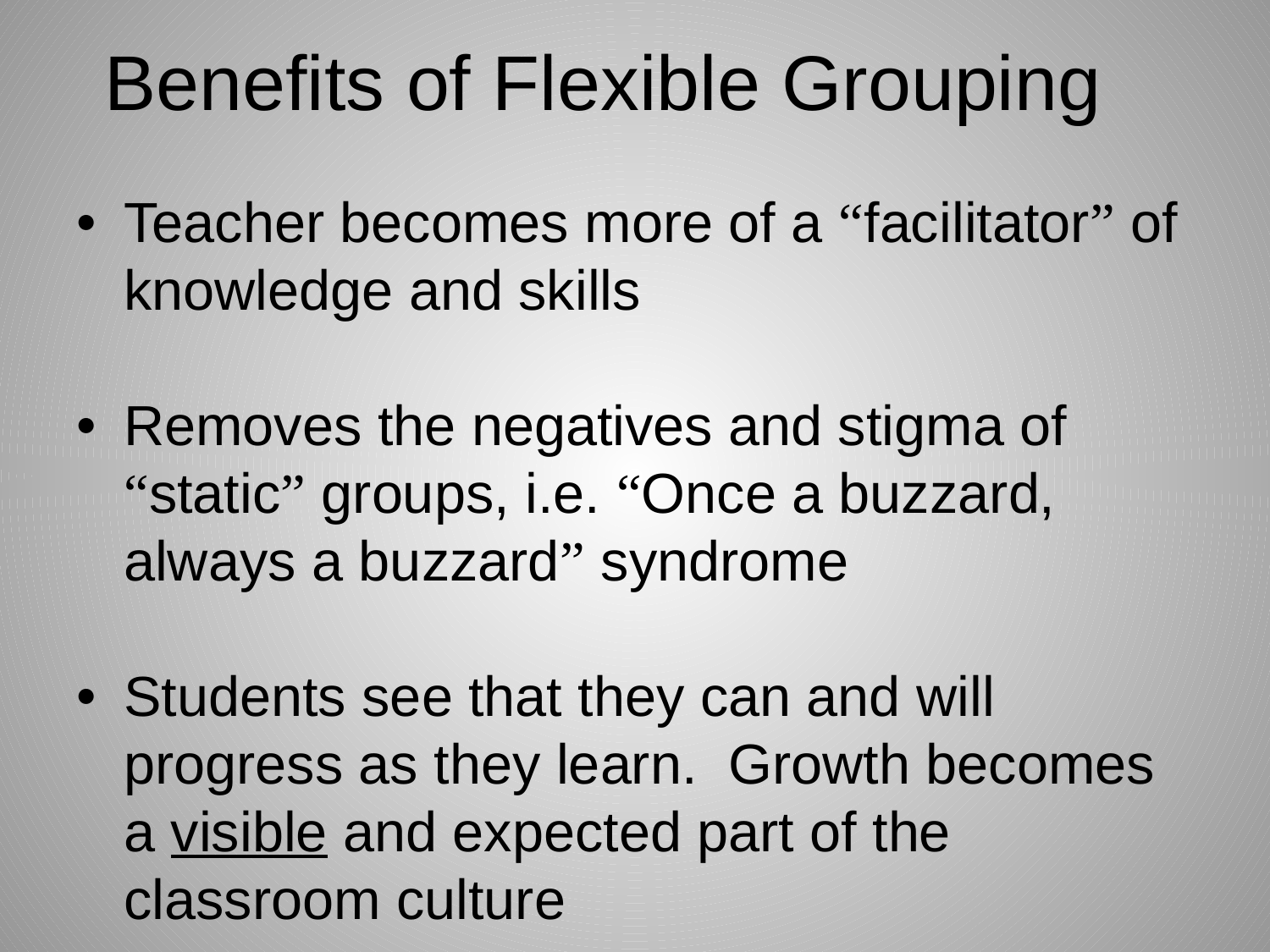

# Benefits of Flexible Grouping
Teacher becomes more of a “facilitator” of knowledge and skills

Removes the negatives and stigma of “static” groups, i.e. “Once a buzzard, always a buzzard” syndrome

Students see that they can and will progress as they learn.  Growth becomes a visible and expected part of the classroom culture